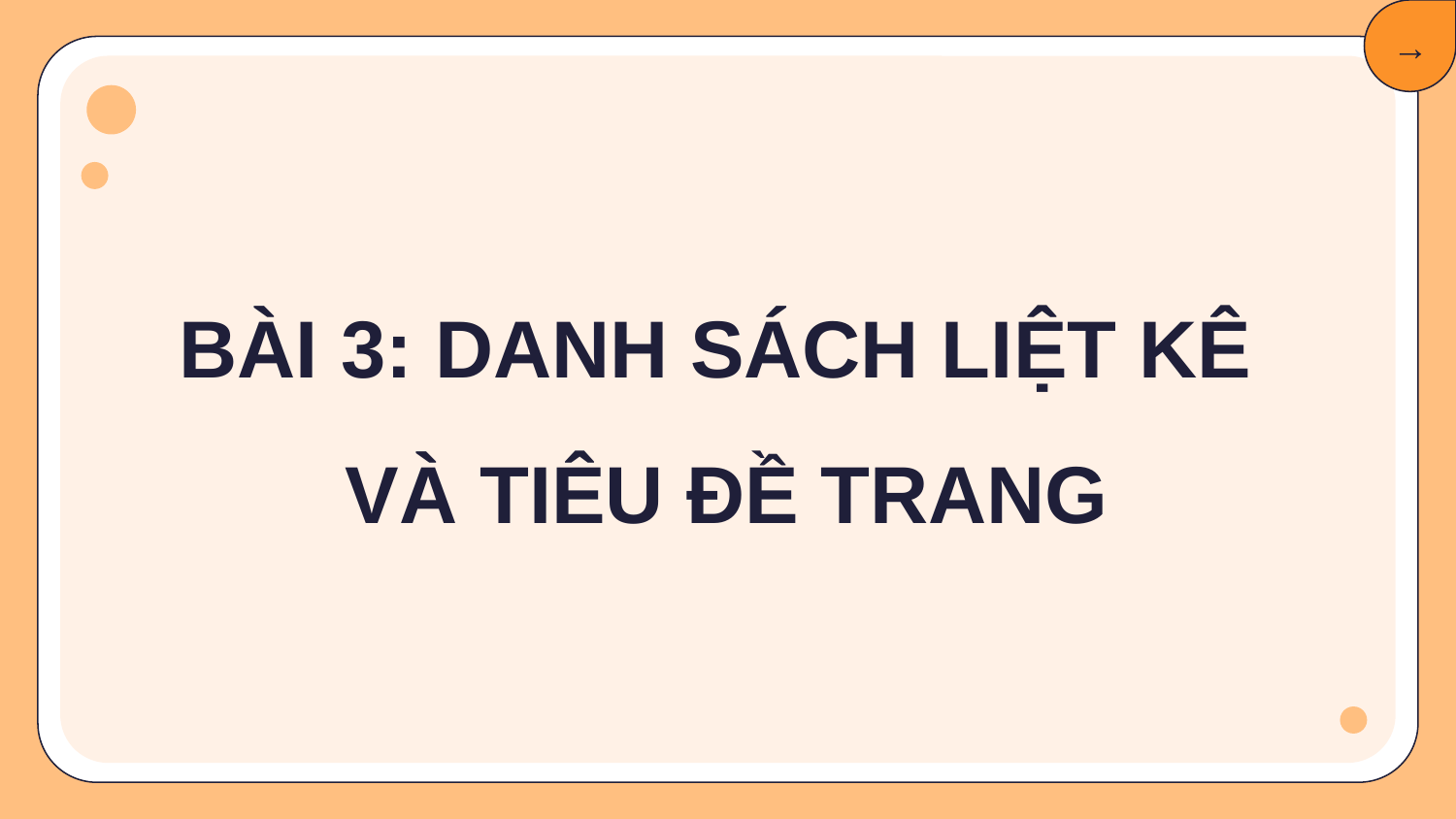

→
BÀI 3: DANH SÁCH LIỆT KÊ
VÀ TIÊU ĐỀ TRANG